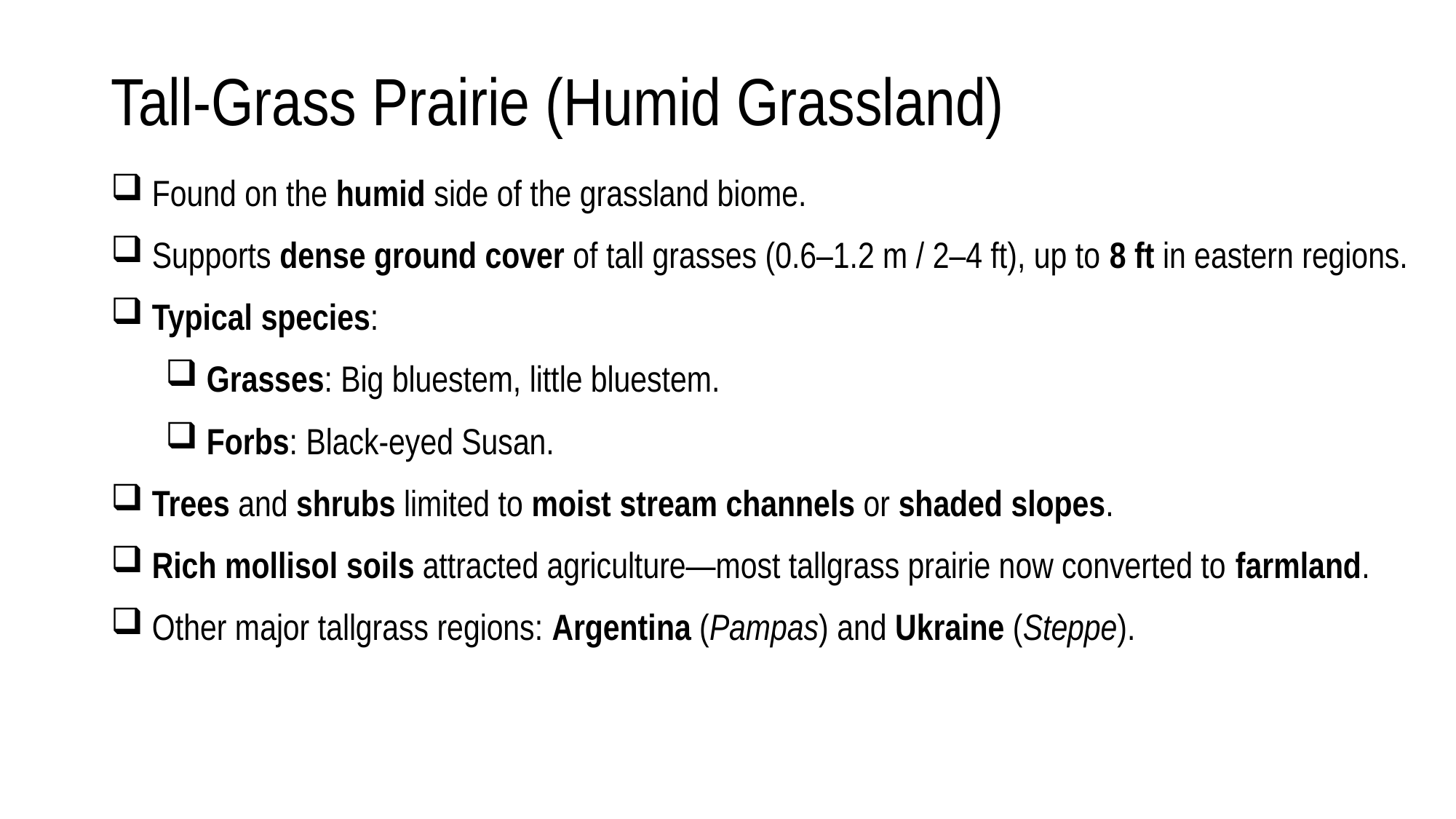

# Tall-Grass Prairie (Humid Grassland)
 Found on the humid side of the grassland biome.
 Supports dense ground cover of tall grasses (0.6–1.2 m / 2–4 ft), up to 8 ft in eastern regions.
 Typical species:
 Grasses: Big bluestem, little bluestem.
 Forbs: Black-eyed Susan.
 Trees and shrubs limited to moist stream channels or shaded slopes.
 Rich mollisol soils attracted agriculture—most tallgrass prairie now converted to farmland.
 Other major tallgrass regions: Argentina (Pampas) and Ukraine (Steppe).